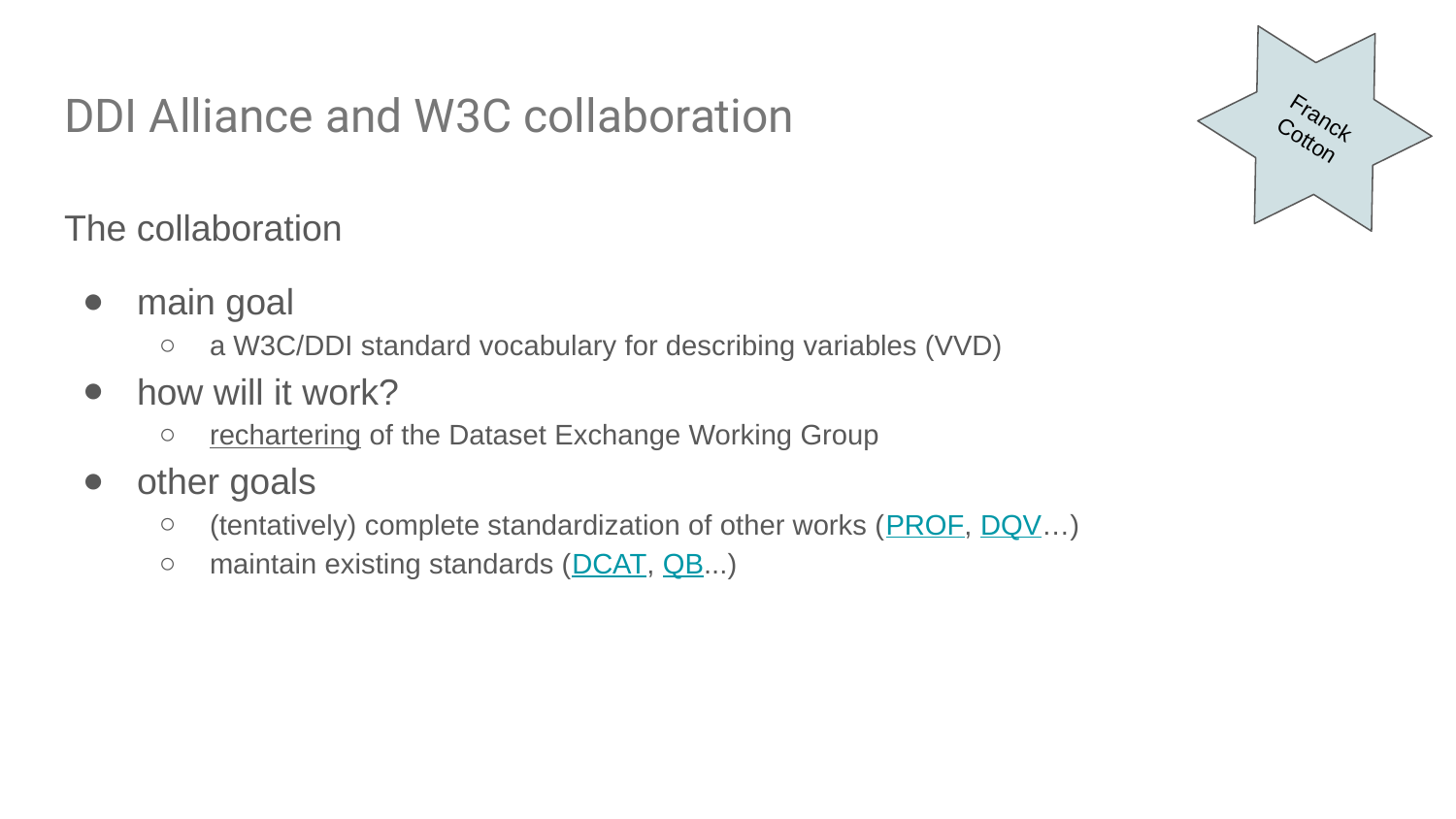

Franck Cotton
# DDI Alliance and W3C collaboration
The collaboration
main goal
a W3C/DDI standard vocabulary for describing variables (VVD)
how will it work?
rechartering of the Dataset Exchange Working Group
other goals
(tentatively) complete standardization of other works (PROF, DQV…)
maintain existing standards (DCAT, QB...)